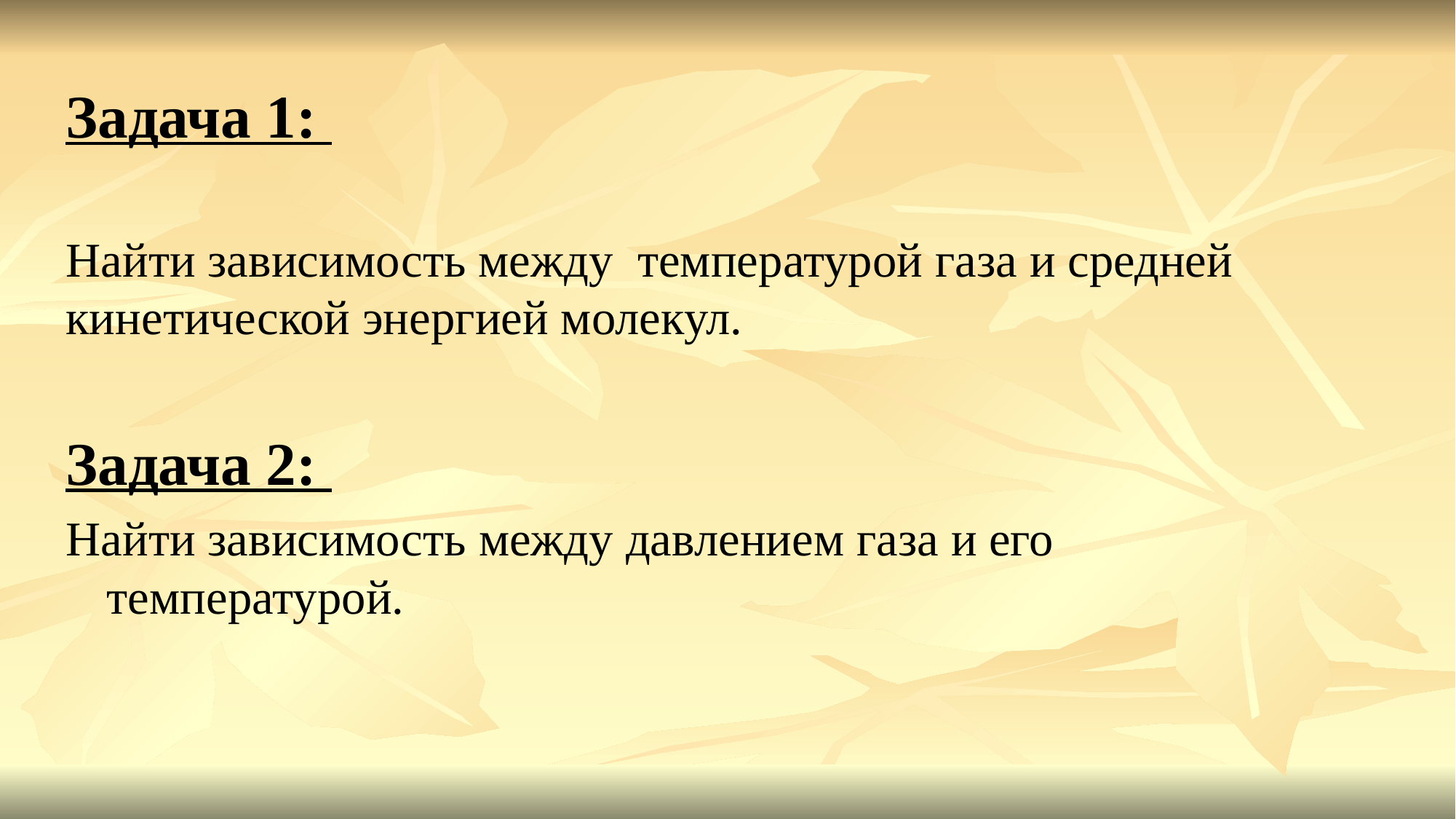

Задача 1:

Найти зависимость между  температурой газа и средней кинетической энергией молекул.

Задача 2:
Найти зависимость между давлением газа и его температурой.